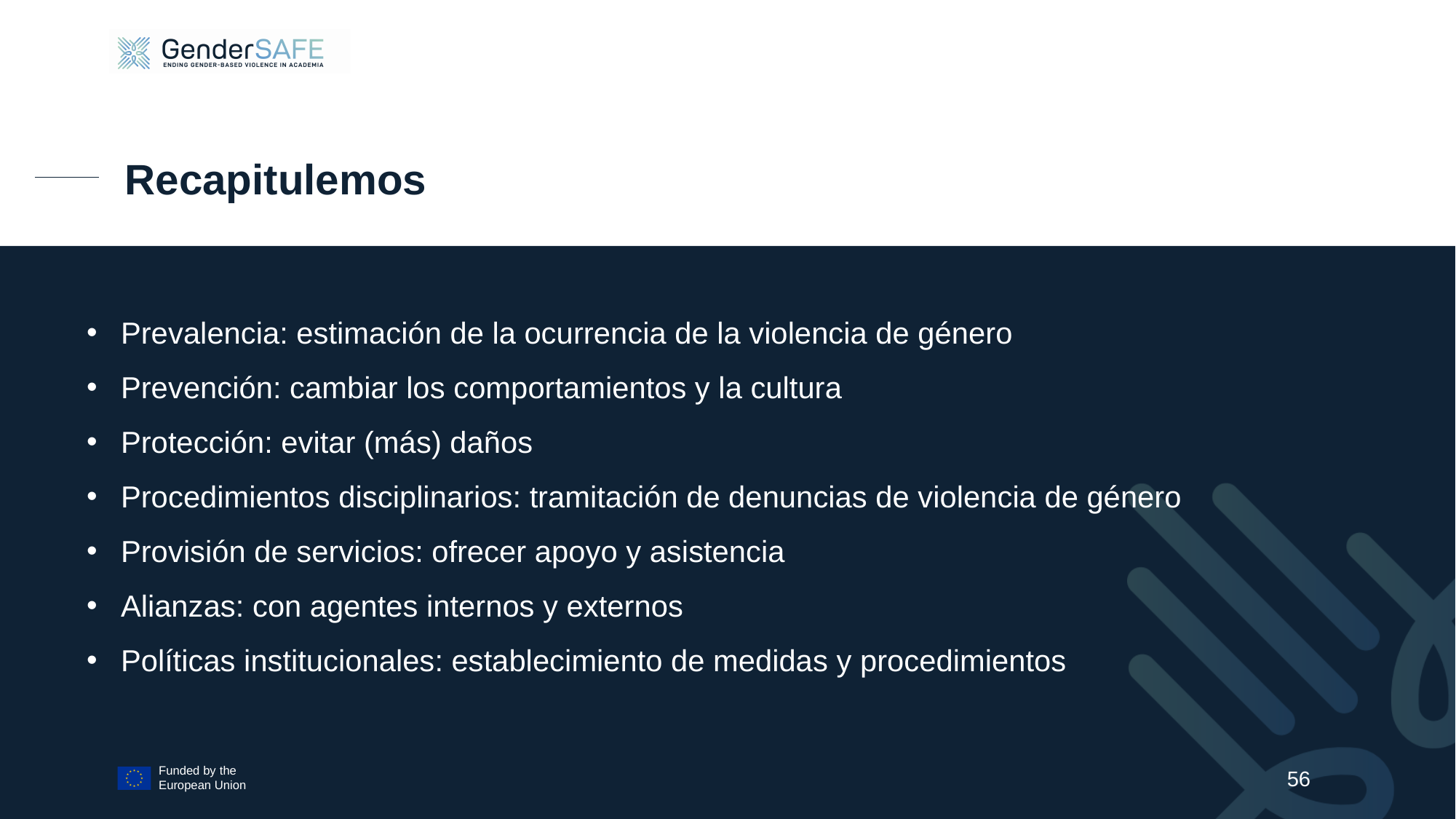

# Recapitulemos
Prevalencia: estimación de la ocurrencia de la violencia de género
Prevención: cambiar los comportamientos y la cultura
Protección: evitar (más) daños
Procedimientos disciplinarios: tramitación de denuncias de violencia de género
Provisión de servicios: ofrecer apoyo y asistencia
Alianzas: con agentes internos y externos
Políticas institucionales: establecimiento de medidas y procedimientos